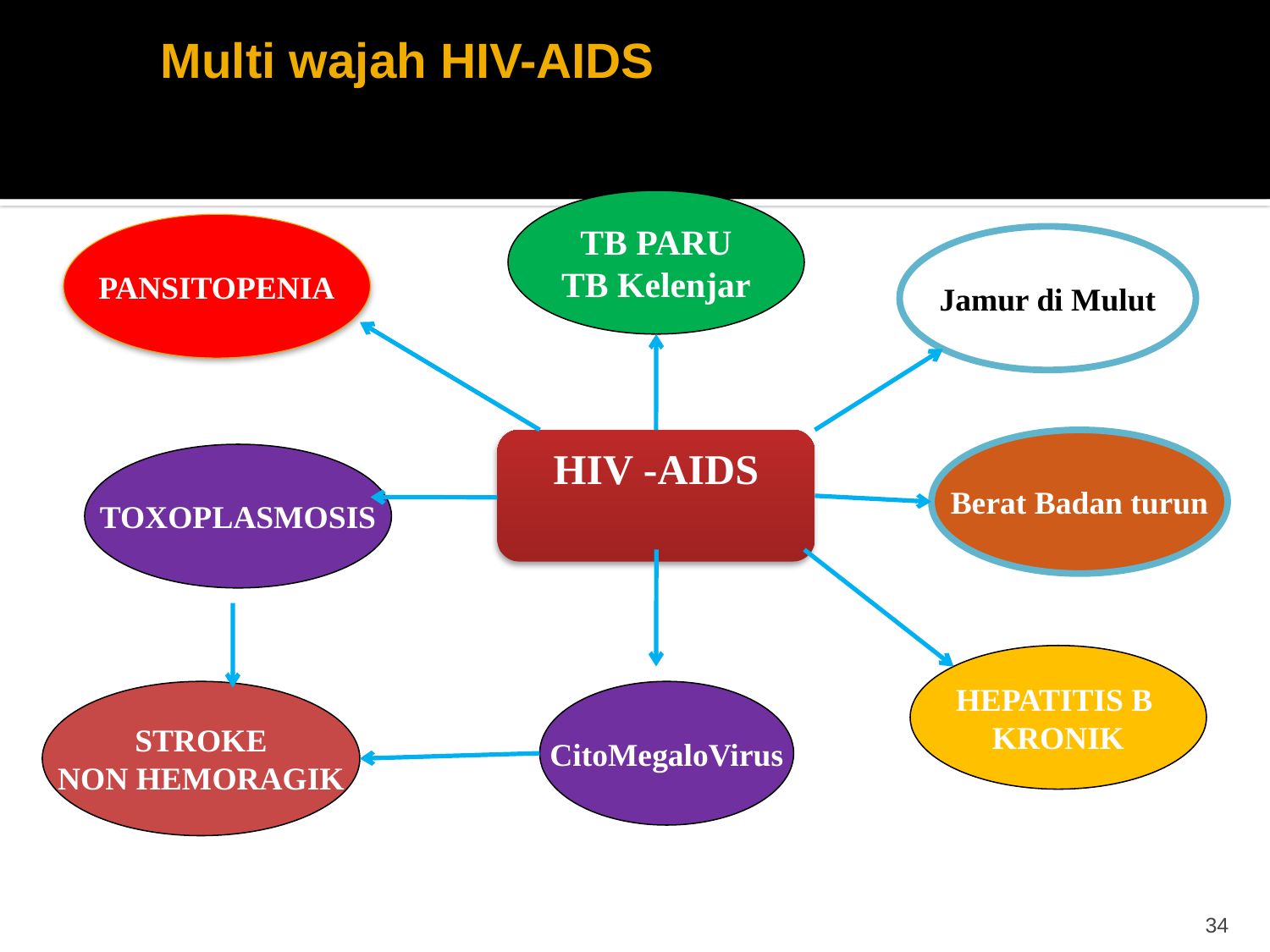

# Multi wajah HIV-AIDS
TB PARU
TB Kelenjar
PANSITOPENIA
Jamur di Mulut
HIV -AIDS
Berat Badan turun
HEPATITIS B
KRONIK
STROKE
NON HEMORAGIK
CitoMegaloVirus
TOXOPLASMOSIS
34